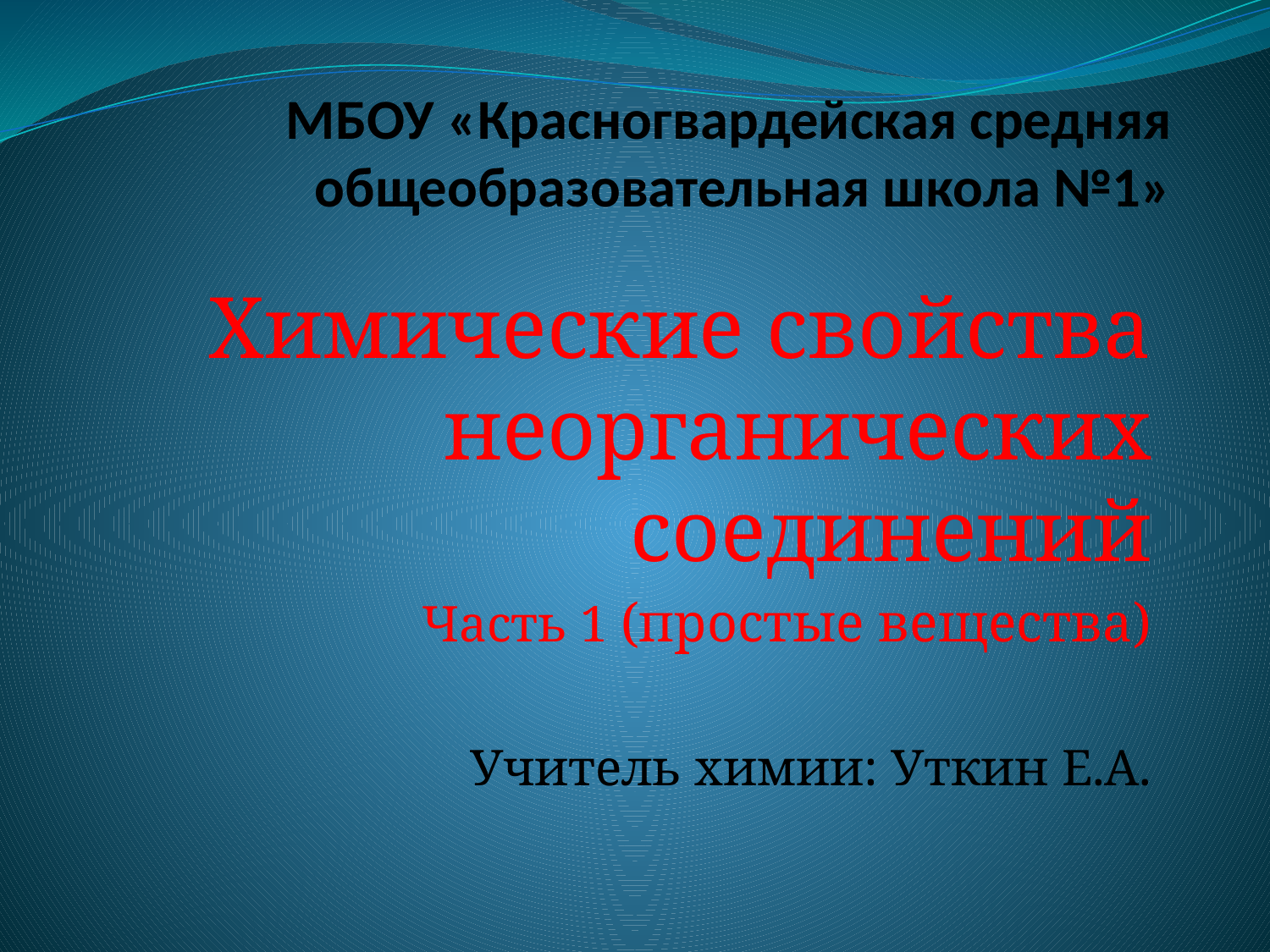

# МБОУ «Красногвардейская средняя общеобразовательная школа №1»
Химические свойства неорганических соединений
Часть 1 (простые вещества)

Учитель химии: Уткин Е.А.